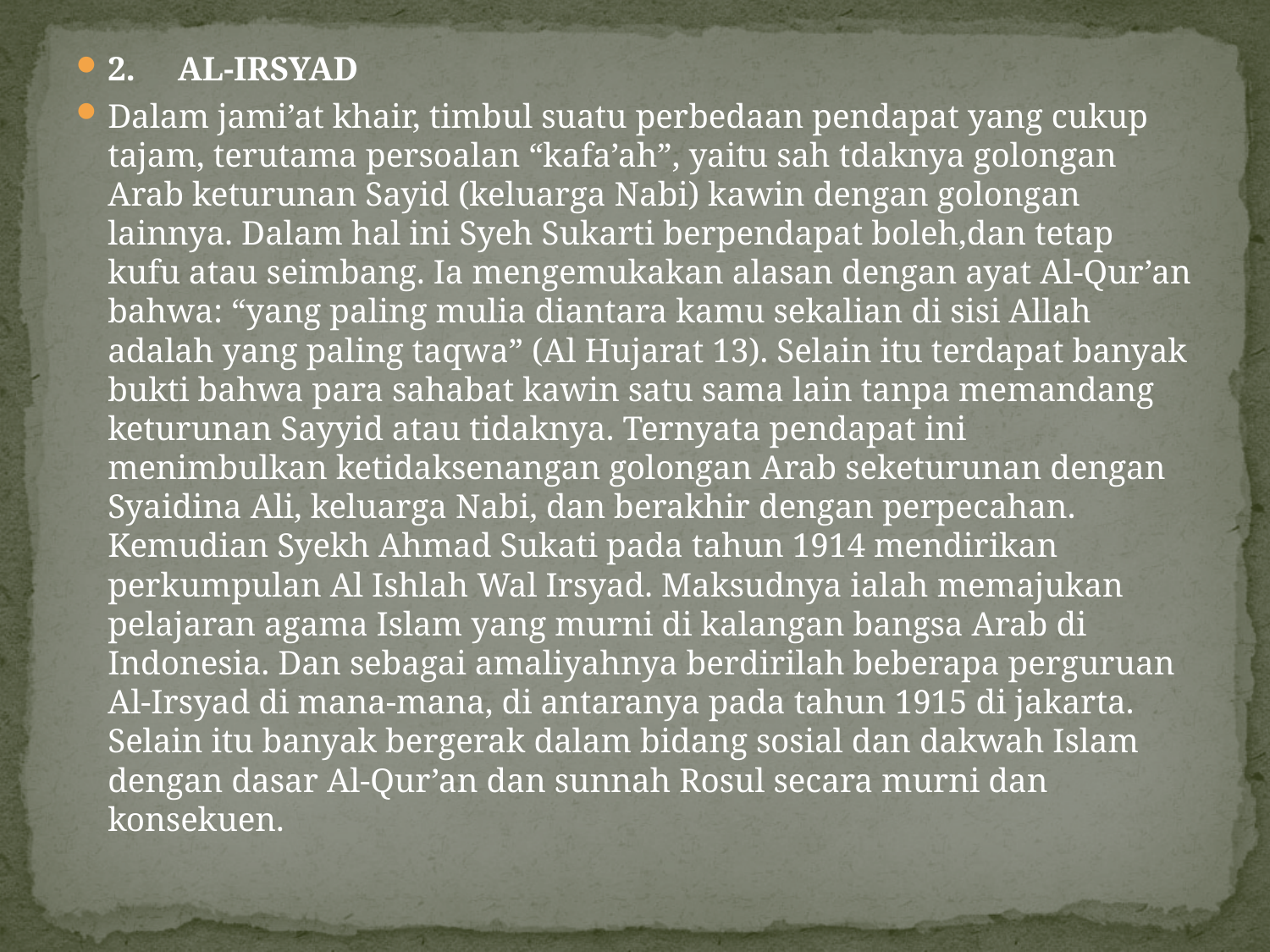

2.     AL-IRSYAD
Dalam jami’at khair, timbul suatu perbedaan pendapat yang cukup tajam, terutama persoalan “kafa’ah”, yaitu sah tdaknya golongan Arab keturunan Sayid (keluarga Nabi) kawin dengan golongan lainnya. Dalam hal ini Syeh Sukarti berpendapat boleh,dan tetap kufu atau seimbang. Ia mengemukakan alasan dengan ayat Al-Qur’an bahwa: “yang paling mulia diantara kamu sekalian di sisi Allah adalah yang paling taqwa” (Al Hujarat 13). Selain itu terdapat banyak bukti bahwa para sahabat kawin satu sama lain tanpa memandang keturunan Sayyid atau tidaknya. Ternyata pendapat ini menimbulkan ketidaksenangan golongan Arab seketurunan dengan Syaidina Ali, keluarga Nabi, dan berakhir dengan perpecahan. Kemudian Syekh Ahmad Sukati pada tahun 1914 mendirikan perkumpulan Al Ishlah Wal Irsyad. Maksudnya ialah memajukan pelajaran agama Islam yang murni di kalangan bangsa Arab di Indonesia. Dan sebagai amaliyahnya berdirilah beberapa perguruan Al-Irsyad di mana-mana, di antaranya pada tahun 1915 di jakarta. Selain itu banyak bergerak dalam bidang sosial dan dakwah Islam dengan dasar Al-Qur’an dan sunnah Rosul secara murni dan konsekuen.